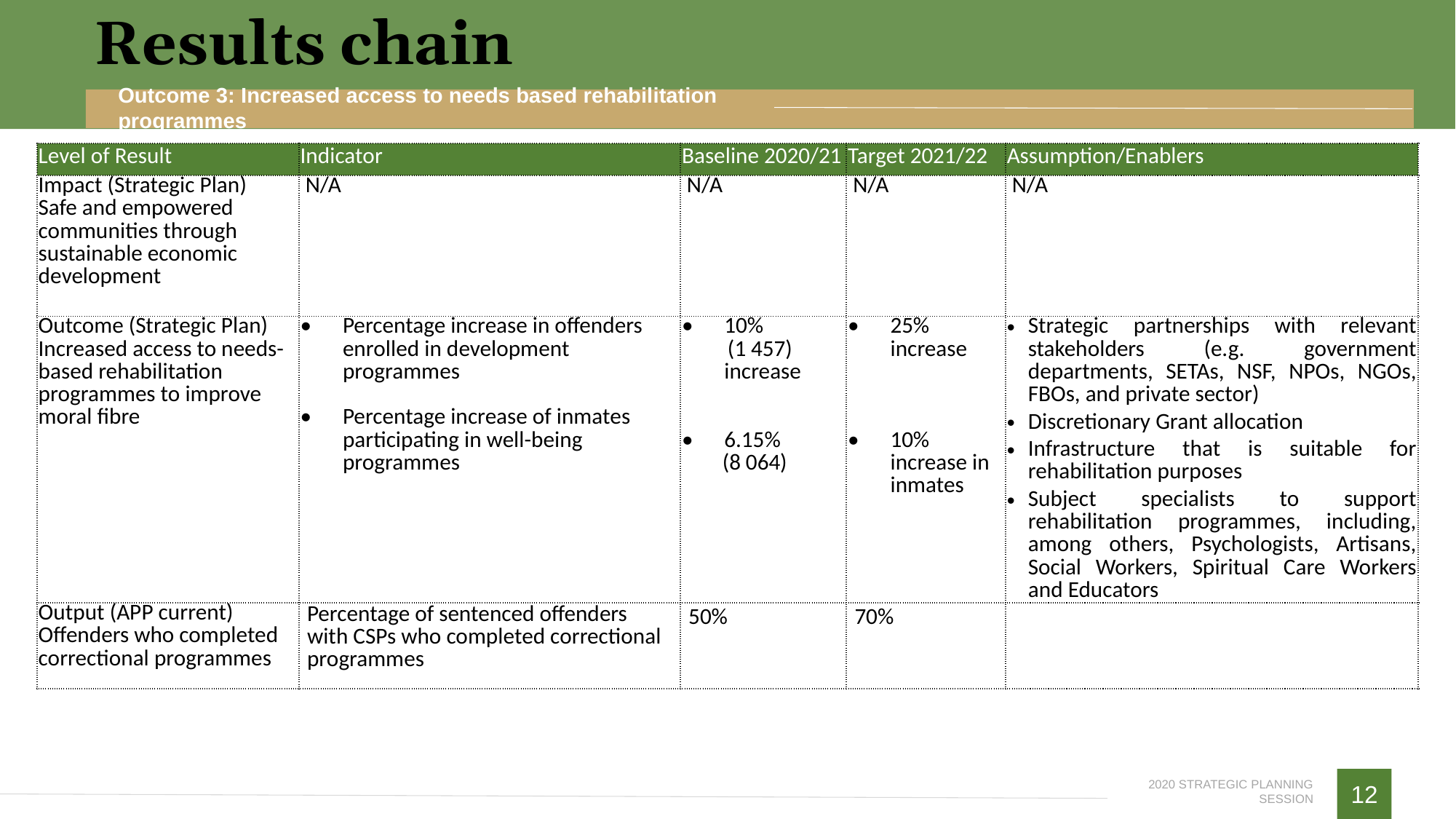

Results chain
| Level of Result | Indicator | Baseline 2020/21 | Target 2021/22 | Assumption/Enablers |
| --- | --- | --- | --- | --- |
| Impact (Strategic Plan) Safe and empowered communities through sustainable economic development | N/A | N/A | N/A | N/A |
| Outcome (Strategic Plan) Increased access to needs-based rehabilitation programmes to improve moral fibre | • Percentage increase in offenders enrolled in development programmes • Percentage increase of inmates participating in well-being programmes | • 10% (1 457) increase • 6.15% (8 064) | • 25% increase • 10% increase in inmates | Strategic partnerships with relevant stakeholders (e.g. government departments, SETAs, NSF, NPOs, NGOs, FBOs, and private sector) Discretionary Grant allocation Infrastructure that is suitable for rehabilitation purposes Subject specialists to support rehabilitation programmes, including, among others, Psychologists, Artisans, Social Workers, Spiritual Care Workers and Educators |
| Output (APP current) Offenders who completed correctional programmes | Percentage of sentenced offenders with CSPs who completed correctional programmes | 50% | 70% |  |